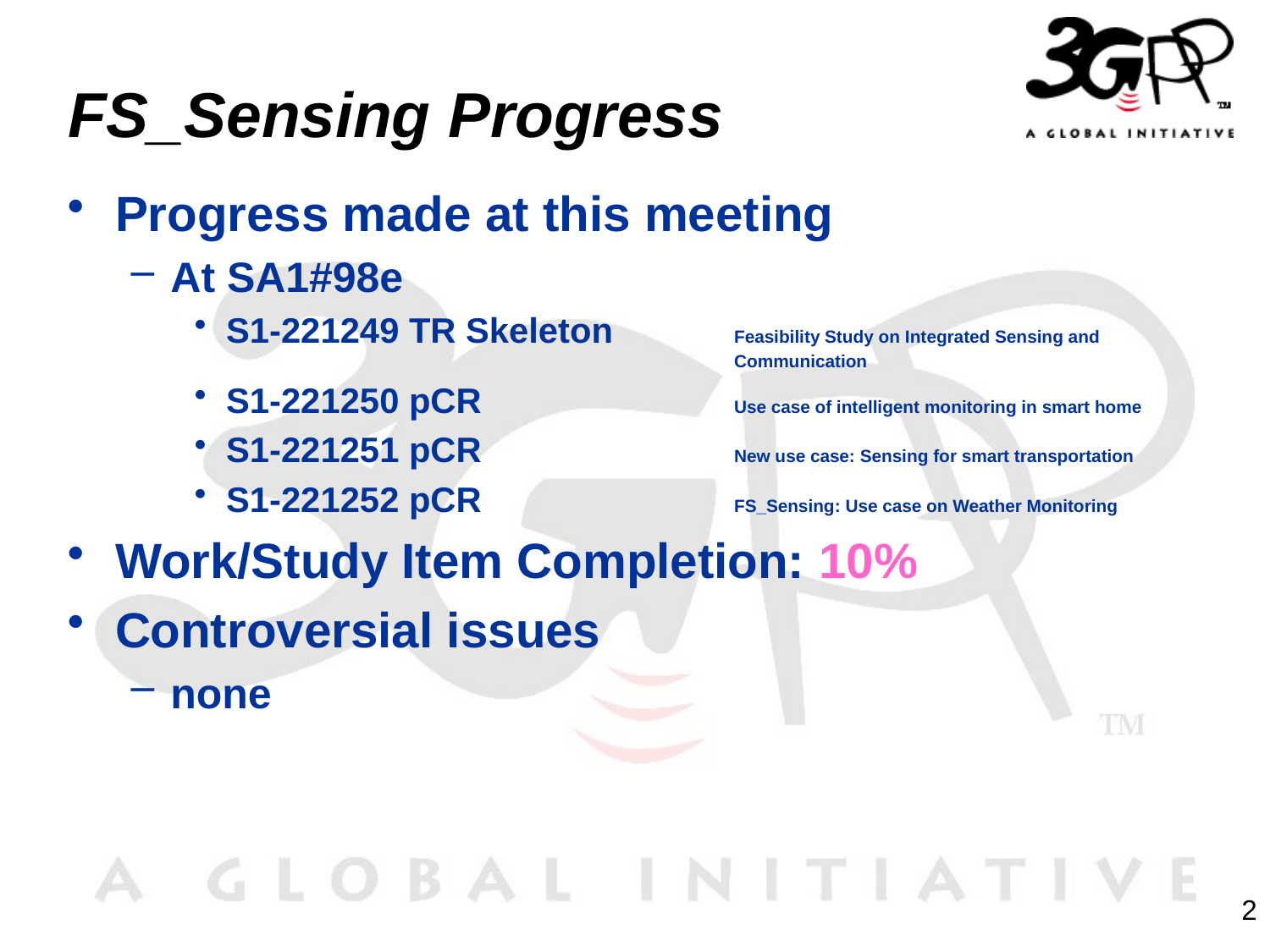

# FS_Sensing Progress
Progress made at this meeting
At SA1#98e
S1-221249 TR Skeleton	Feasibility Study on Integrated Sensing and 					Communication
S1-221250 pCR		Use case of intelligent monitoring in smart home
S1-221251 pCR		New use case: Sensing for smart transportation
S1-221252 pCR		FS_Sensing: Use case on Weather Monitoring
Work/Study Item Completion: 10%
Controversial issues
none
2